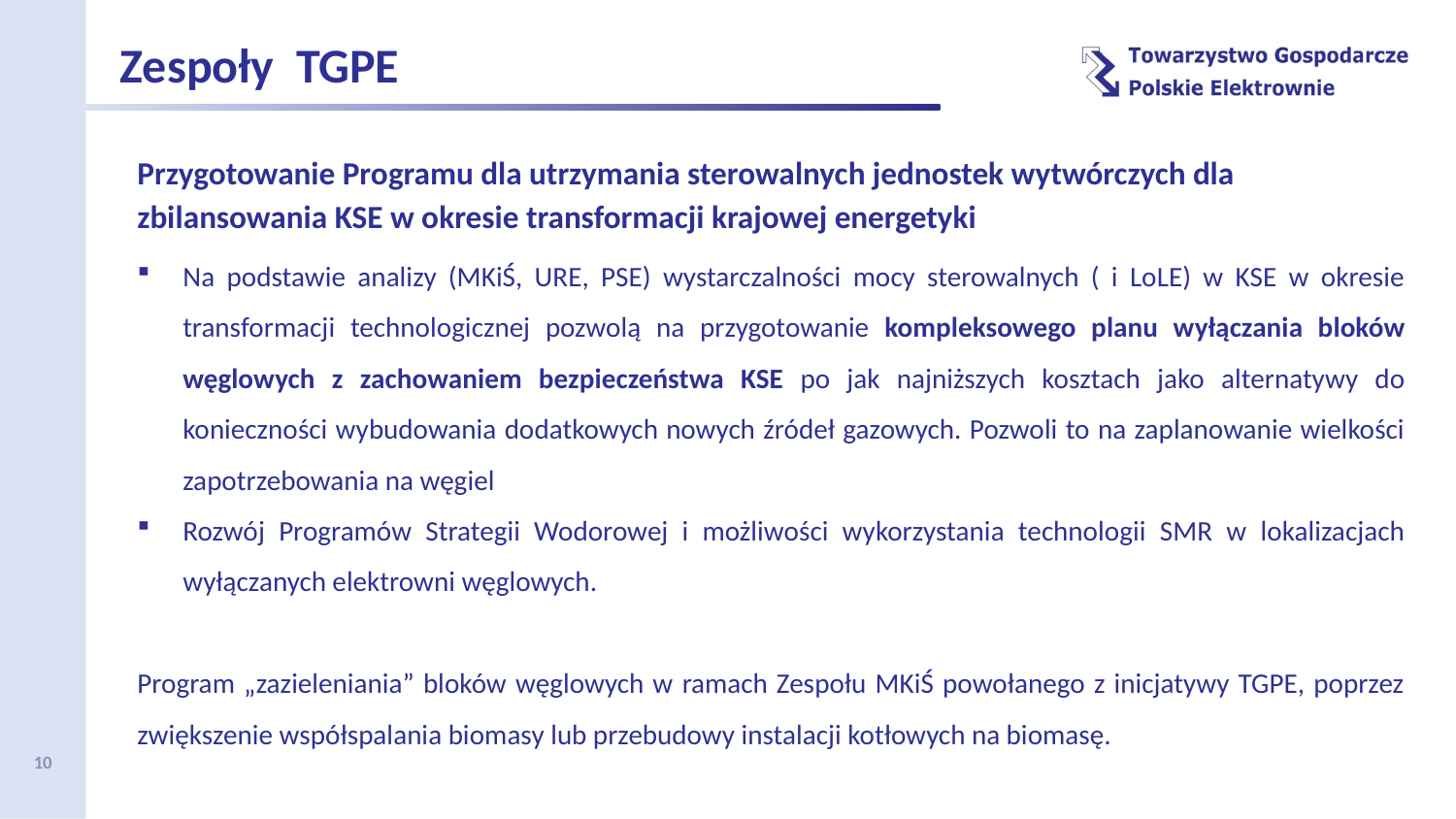

Zespoły  TGPE
Przygotowanie Programu dla utrzymania sterowalnych jednostek wytwórczych dla zbilansowania KSE w okresie transformacji krajowej energetyki
Na podstawie analizy (MKiŚ, URE, PSE) wystarczalności mocy sterowalnych ( i LoLE) w KSE w okresie transformacji technologicznej pozwolą na przygotowanie kompleksowego planu wyłączania bloków węglowych z zachowaniem bezpieczeństwa KSE po jak najniższych kosztach jako alternatywy do konieczności wybudowania dodatkowych nowych źródeł gazowych. Pozwoli to na zaplanowanie wielkości zapotrzebowania na węgiel
Rozwój Programów Strategii Wodorowej i możliwości wykorzystania technologii SMR w lokalizacjach wyłączanych elektrowni węglowych.

Program „zazieleniania” bloków węglowych w ramach Zespołu MKiŚ powołanego z inicjatywy TGPE, poprzez zwiększenie współspalania biomasy lub przebudowy instalacji kotłowych na biomasę.

10